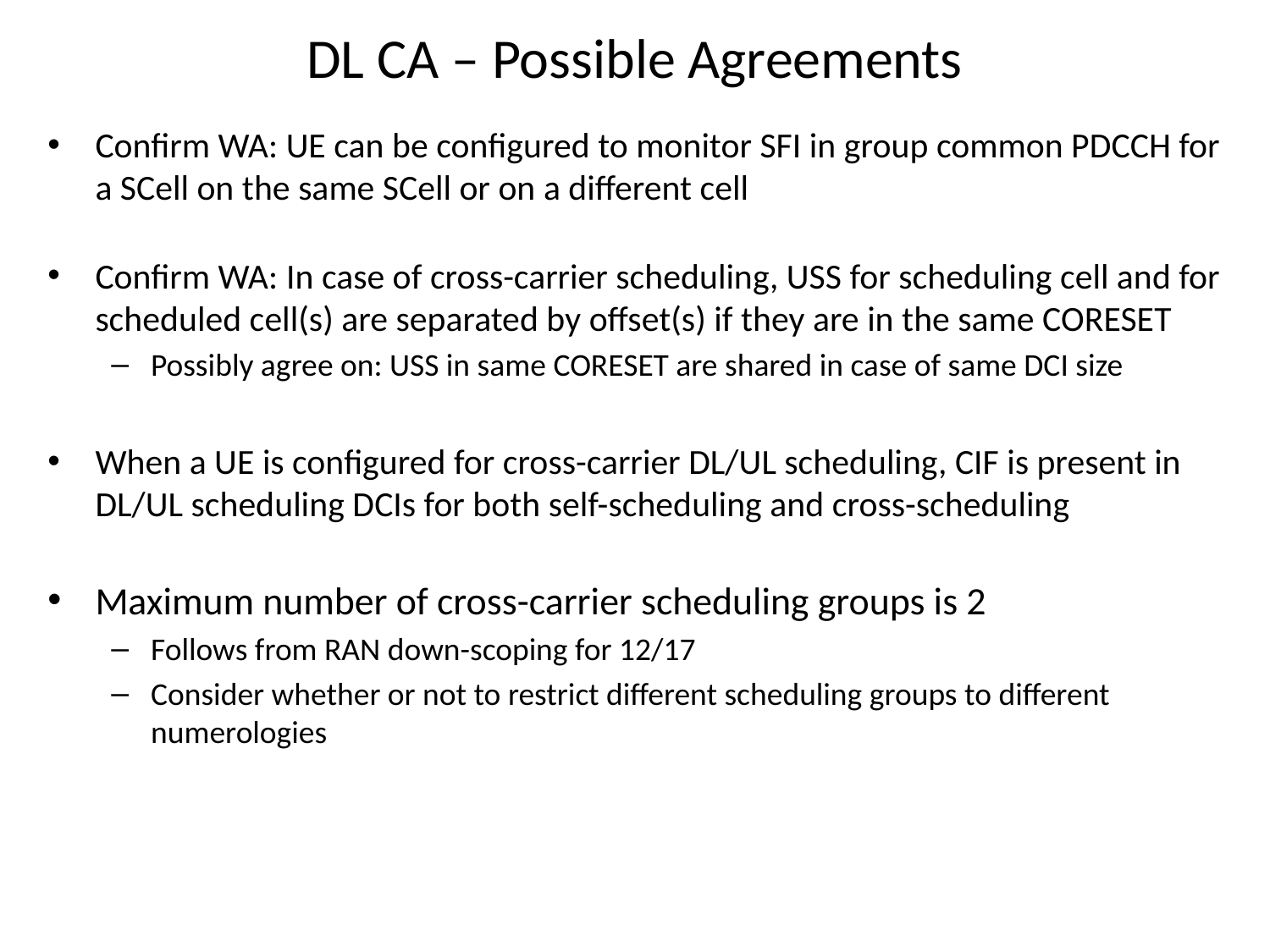

# DL CA – Possible Agreements
Confirm WA: UE can be configured to monitor SFI in group common PDCCH for a SCell on the same SCell or on a different cell

Confirm WA: In case of cross-carrier scheduling, USS for scheduling cell and for scheduled cell(s) are separated by offset(s) if they are in the same CORESET
Possibly agree on: USS in same CORESET are shared in case of same DCI size

When a UE is configured for cross-carrier DL/UL scheduling, CIF is present in DL/UL scheduling DCIs for both self-scheduling and cross-scheduling

Maximum number of cross-carrier scheduling groups is 2
Follows from RAN down-scoping for 12/17
Consider whether or not to restrict different scheduling groups to different numerologies